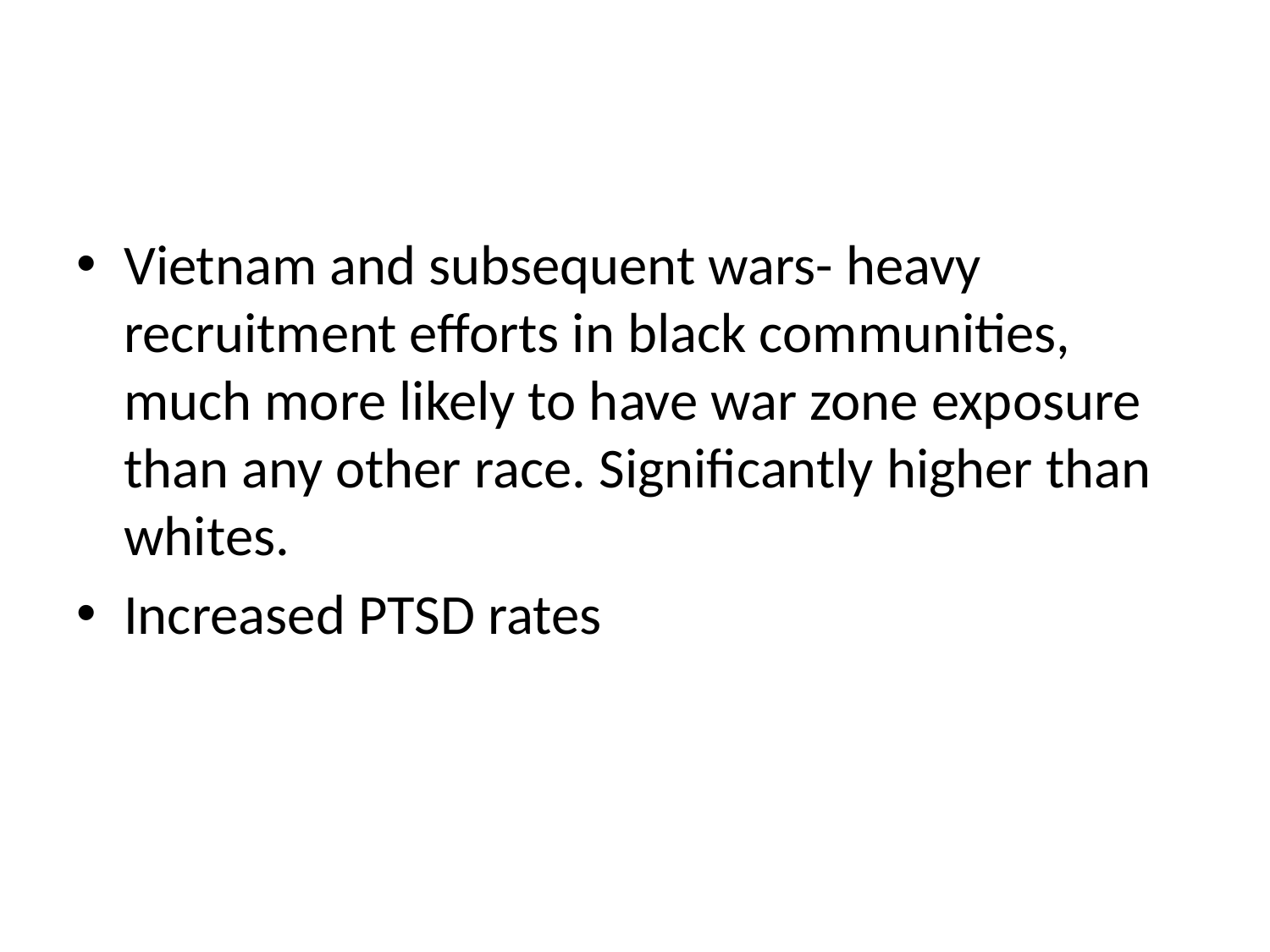

#
Vietnam and subsequent wars- heavy recruitment efforts in black communities, much more likely to have war zone exposure than any other race. Significantly higher than whites.
Increased PTSD rates